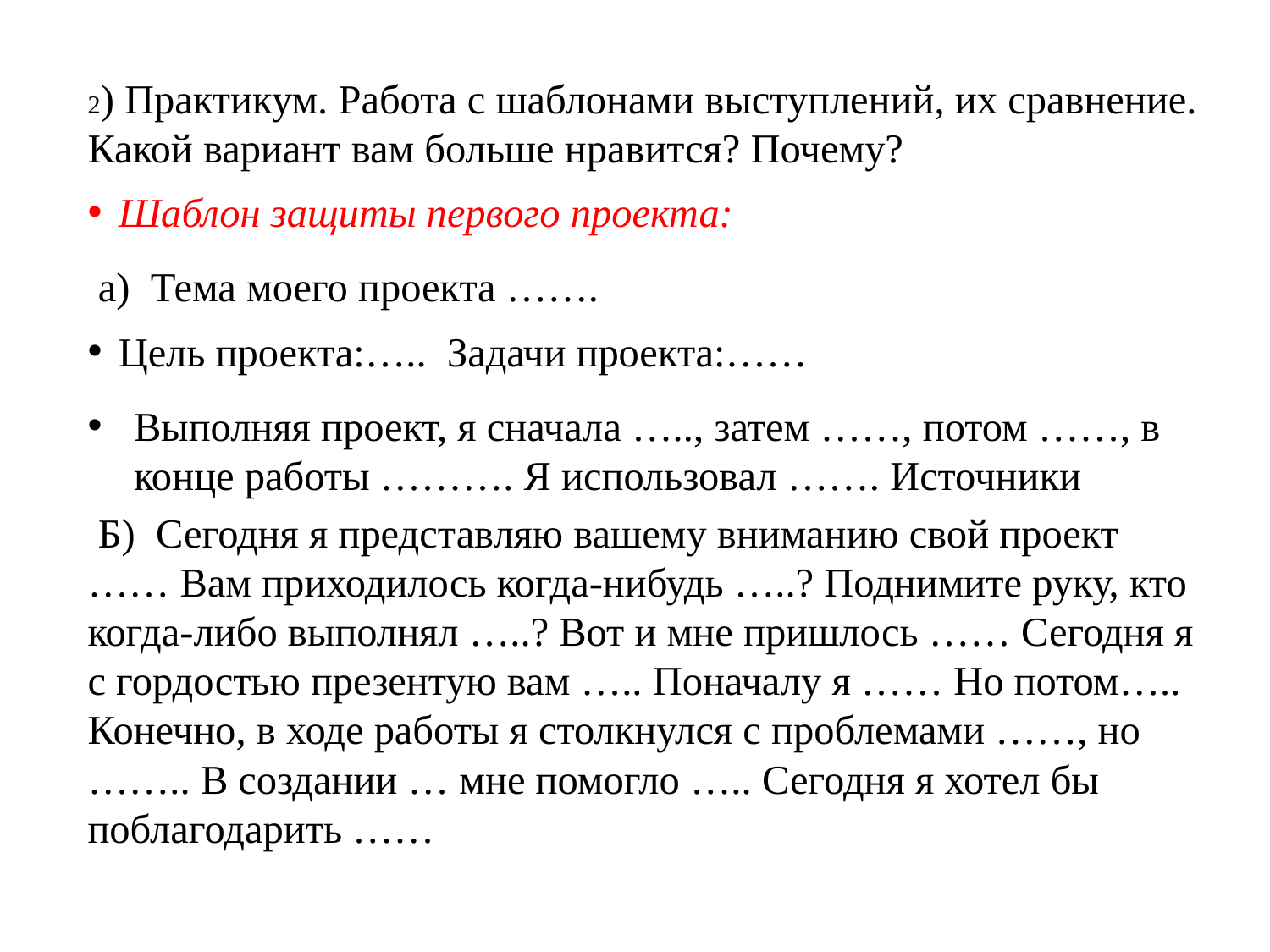

2) Практикум. Работа с шаблонами выступлений, их сравнение. Какой вариант вам больше нравится? Почему?
Шаблон защиты первого проекта:
 а)  Тема моего проекта …….
Цель проекта:…..  Задачи проекта:……
Выполняя проект, я сначала ….., затем ……, потом ……, в конце работы ………. Я использовал ……. Источники
 Б)  Сегодня я представляю вашему вниманию свой проект …… Вам приходилось когда-нибудь …..? Поднимите руку, кто когда-либо выполнял …..? Вот и мне пришлось …… Сегодня я с гордостью презентую вам ….. Поначалу я …… Но потом….. Конечно, в ходе работы я столкнулся с проблемами ……, но …….. В создании … мне помогло ….. Сегодня я хотел бы поблагодарить ……